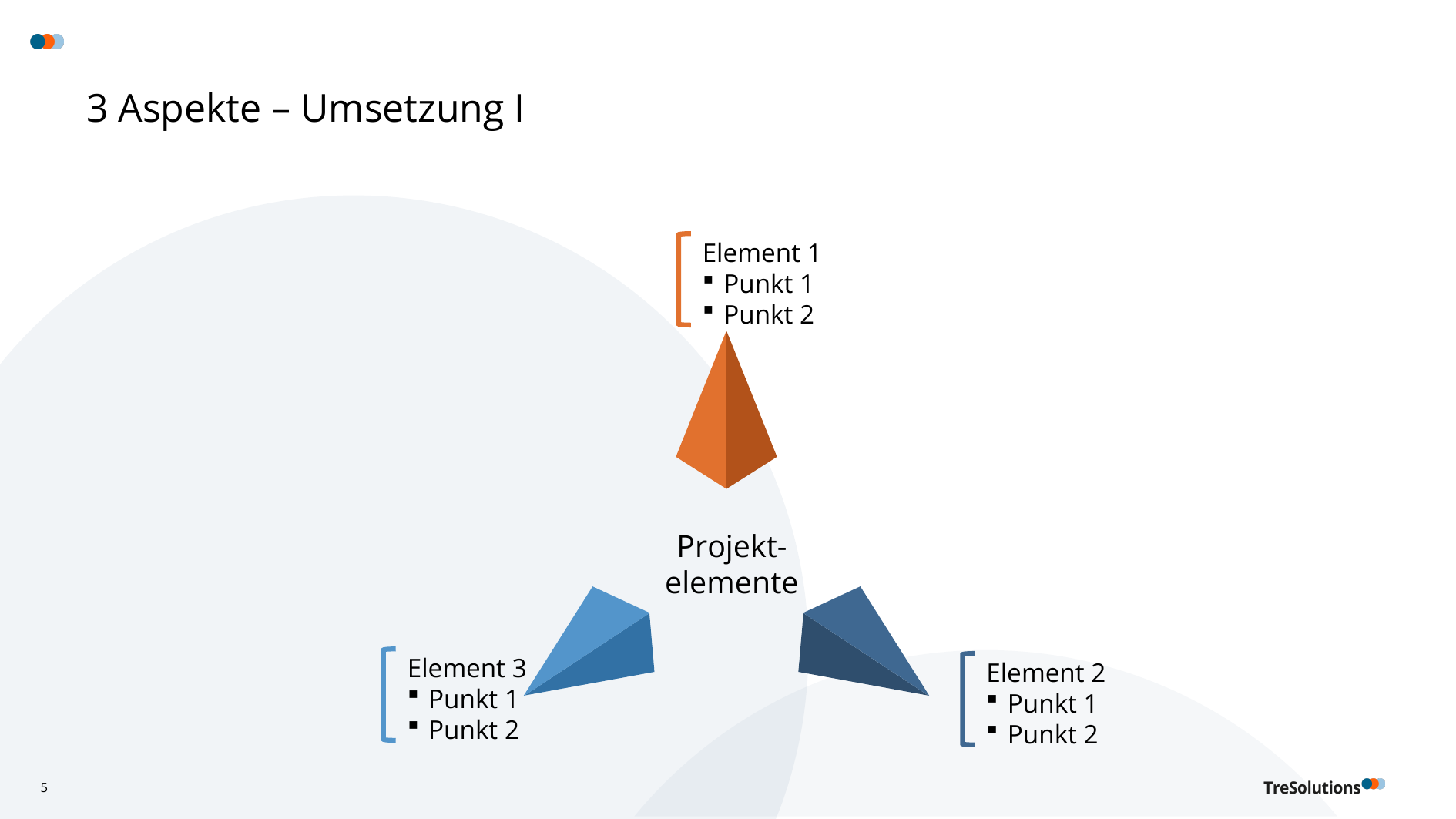

# 3 Aspekte – Umsetzung I
Element 1
Punkt 1
Punkt 2

Projekt-
elemente

Element 3
Punkt 1
Punkt 2

Element 2
Punkt 1
Punkt 2

5